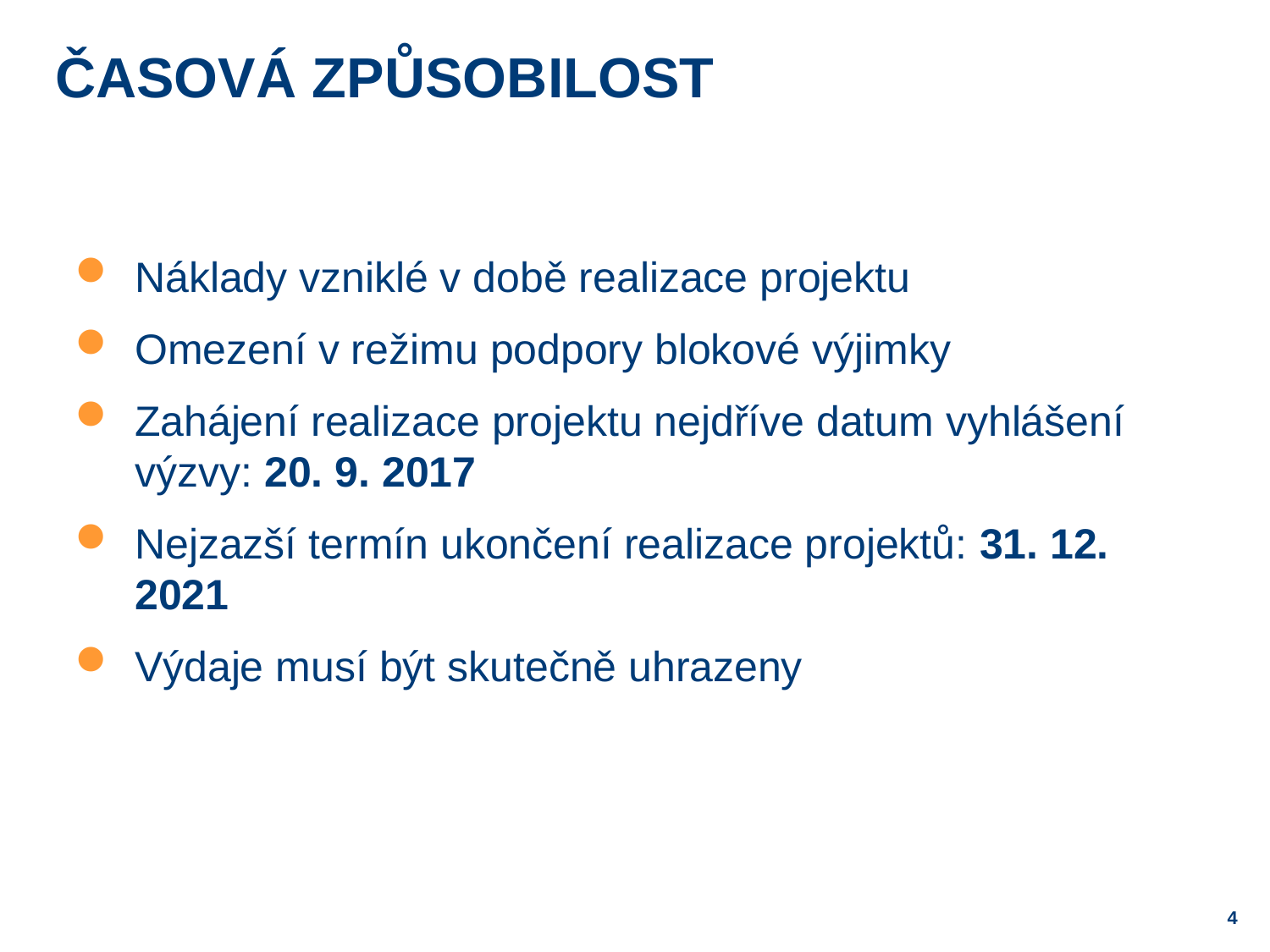

# časová způsobilost
Náklady vzniklé v době realizace projektu
Omezení v režimu podpory blokové výjimky
Zahájení realizace projektu nejdříve datum vyhlášení výzvy: 20. 9. 2017
Nejzazší termín ukončení realizace projektů: 31. 12. 2021
Výdaje musí být skutečně uhrazeny
4